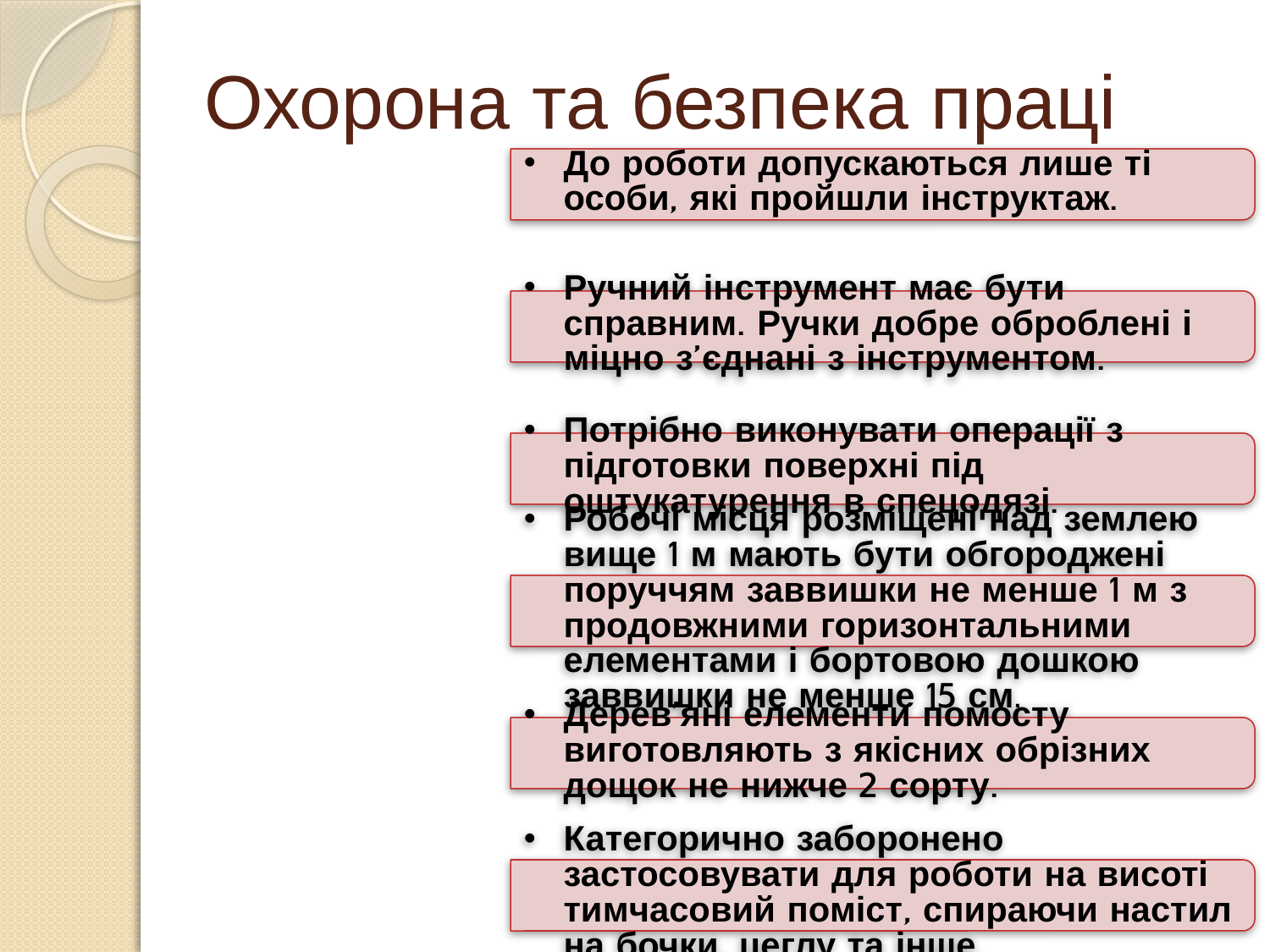

# Охорона та безпека праці
До роботи допускаються лише ті особи, які пройшли інструктаж.
Ручний інструмент має бути справним. Ручки добре оброблені і міцно з’єднані з інструментом.
Потрібно виконувати операції з підготовки поверхні під оштукатурення в спецодязі.
Робочі місця розміщені над землею вище 1 м мають бути обгороджені поруччям заввишки не менше 1 м з продовжними горизонтальними елементами і бортовою дошкою заввишки не менше 15 см.
Дерев’яні елементи помосту виготовляють з якісних обрізних дощок не нижче 2 сорту.